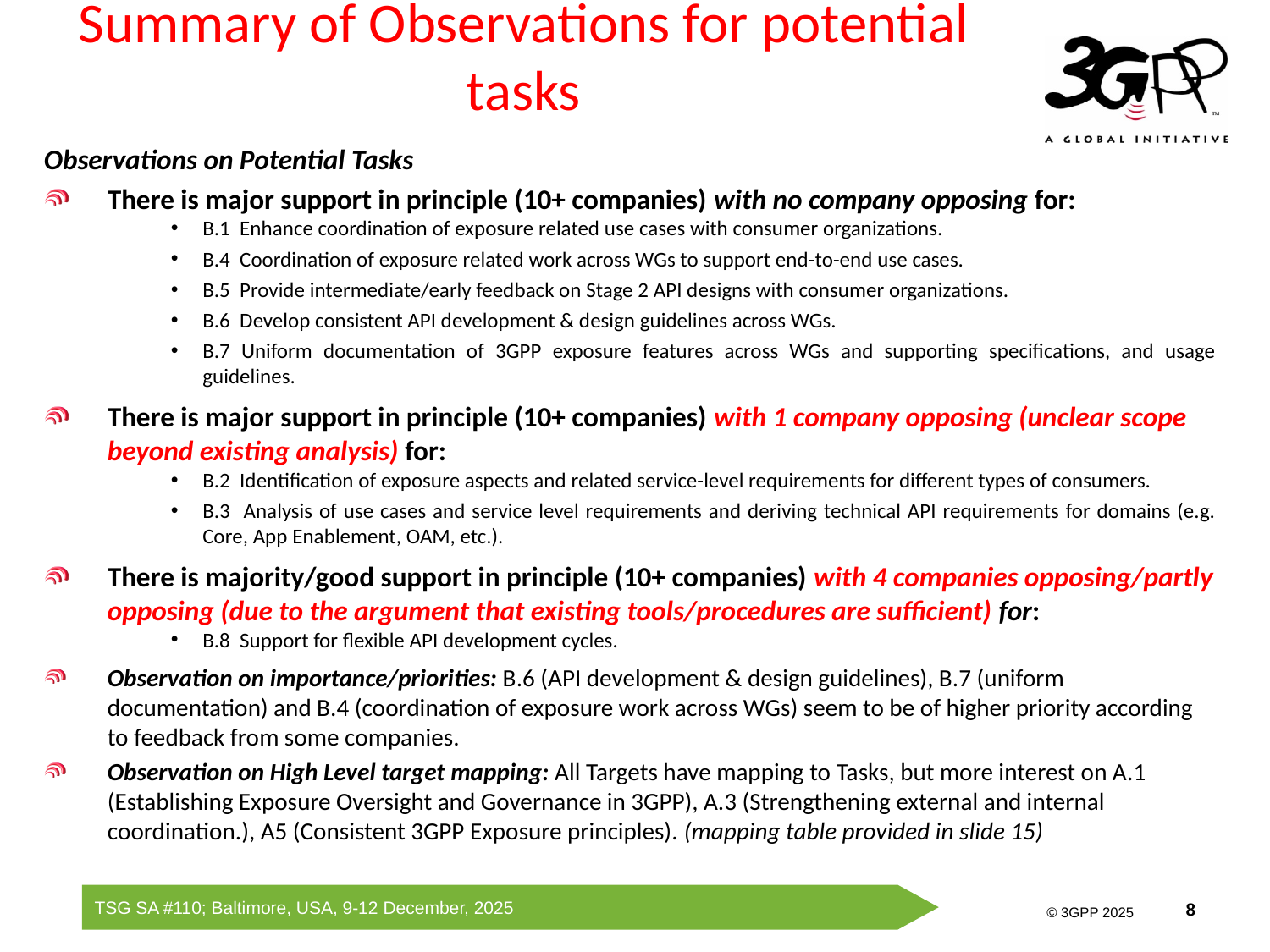

# Summary of Observations for potential tasks
Observations on Potential Tasks
There is major support in principle (10+ companies) with no company opposing for:
B.1  Enhance coordination of exposure related use cases with consumer organizations.
B.4  Coordination of exposure related work across WGs to support end-to-end use cases.
B.5  Provide intermediate/early feedback on Stage 2 API designs with consumer organizations.
B.6  Develop consistent API development & design guidelines across WGs.
B.7 Uniform documentation of 3GPP exposure features across WGs and supporting specifications, and usage guidelines.
There is major support in principle (10+ companies) with 1 company opposing (unclear scope beyond existing analysis) for:
B.2  Identification of exposure aspects and related service-level requirements for different types of consumers.
B.3  Analysis of use cases and service level requirements and deriving technical API requirements for domains (e.g. Core, App Enablement, OAM, etc.).
There is majority/good support in principle (10+ companies) with 4 companies opposing/partly opposing (due to the argument that existing tools/procedures are sufficient) for:
B.8  Support for flexible API development cycles.
Observation on importance/priorities: B.6 (API development & design guidelines), B.7 (uniform documentation) and B.4 (coordination of exposure work across WGs) seem to be of higher priority according to feedback from some companies.
Observation on High Level target mapping: All Targets have mapping to Tasks, but more interest on A.1 (Establishing Exposure Oversight and Governance in 3GPP), A.3 (Strengthening external and internal coordination.), A5 (Consistent 3GPP Exposure principles). (mapping table provided in slide 15)